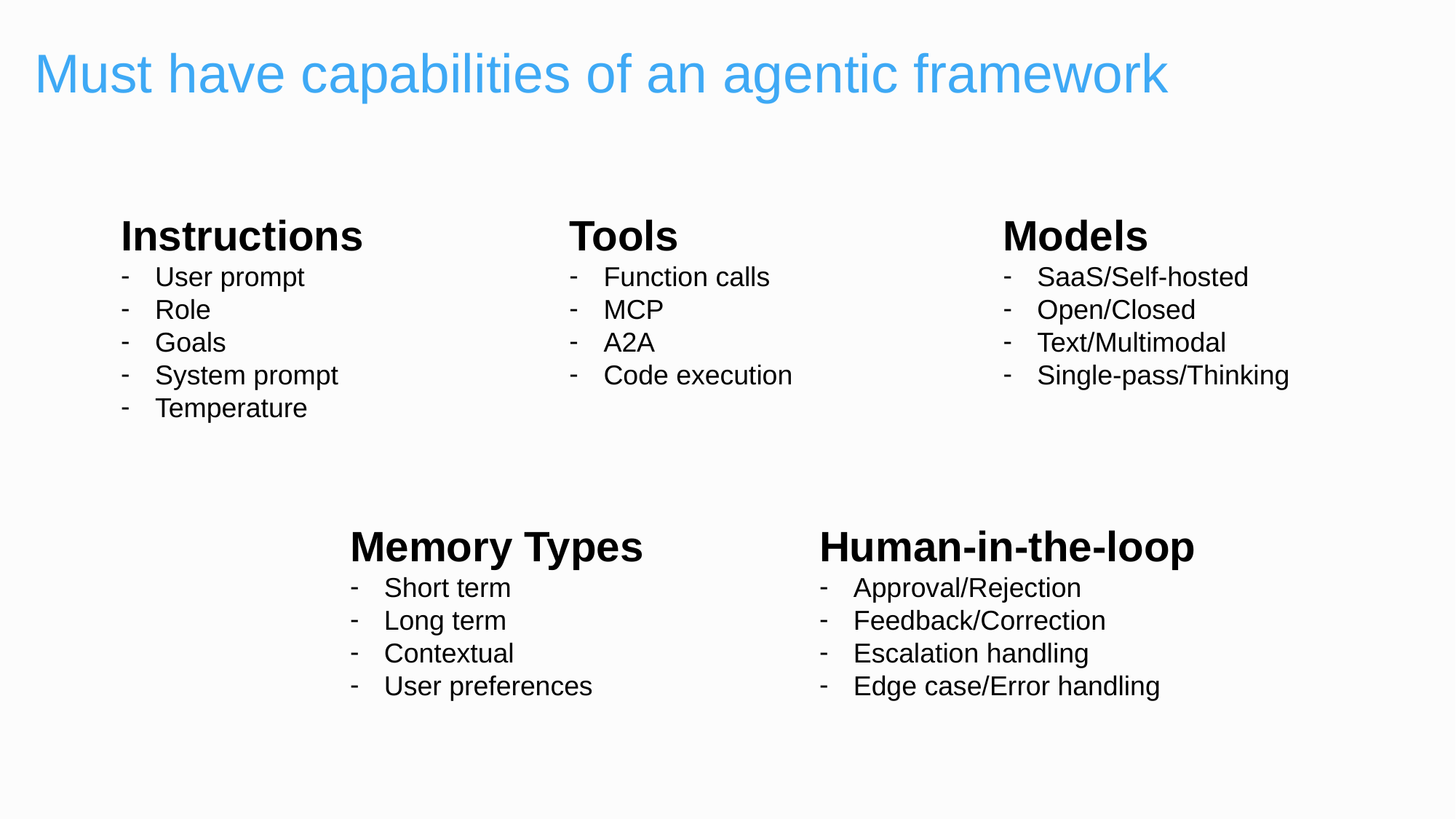

# Must have capabilities of an agentic framework
Tools
Function calls
MCP
A2A
Code execution
Models
SaaS/Self-hosted
Open/Closed
Text/Multimodal
Single-pass/Thinking
Instructions
User prompt
Role
Goals
System prompt
Temperature
Memory Types
Short term
Long term
Contextual
User preferences
Human-in-the-loop
Approval/Rejection
Feedback/Correction
Escalation handling
Edge case/Error handling